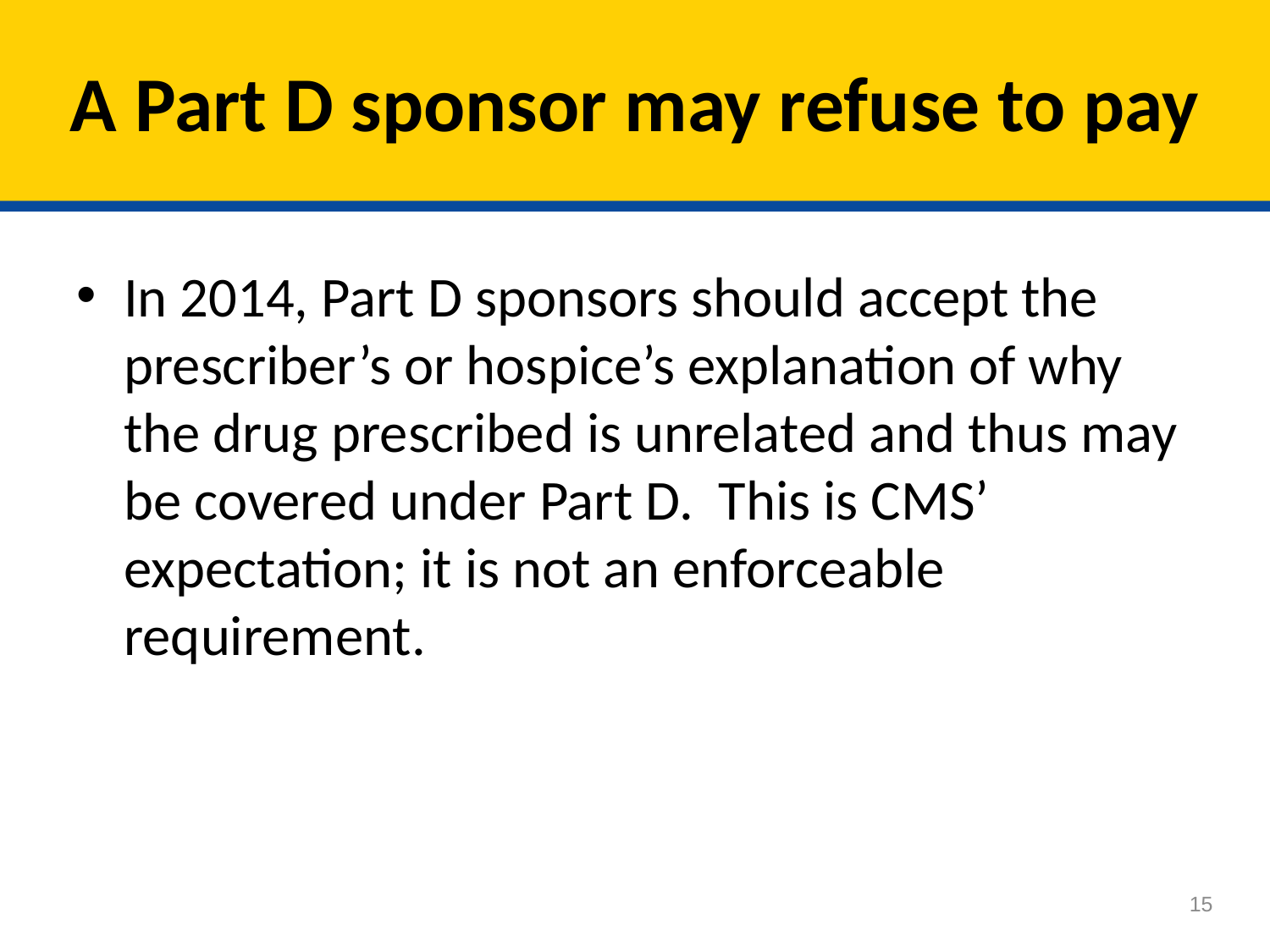

# A Part D sponsor may refuse to pay
In 2014, Part D sponsors should accept the prescriber’s or hospice’s explanation of why the drug prescribed is unrelated and thus may be covered under Part D.  This is CMS’ expectation; it is not an enforceable requirement.

15